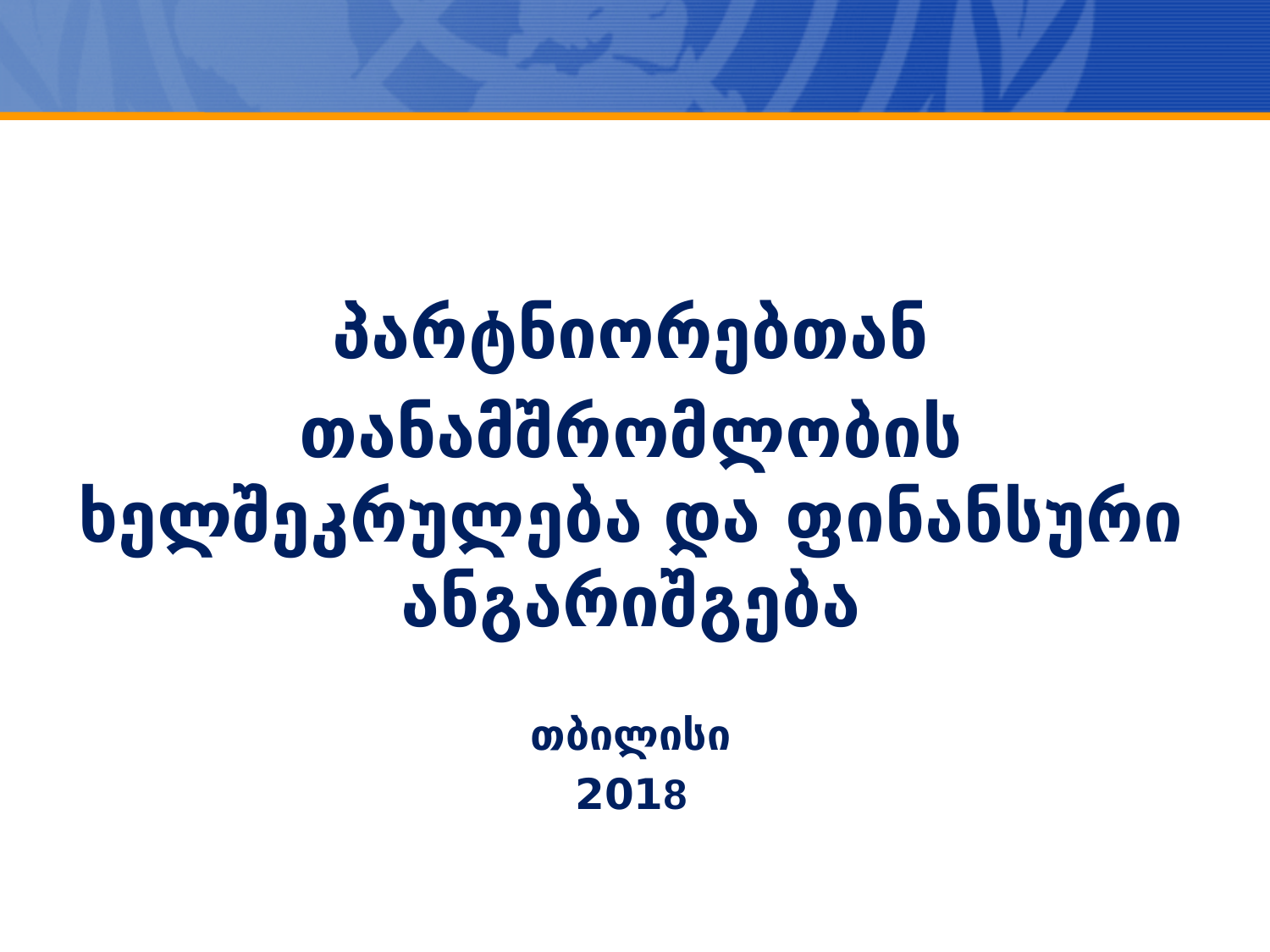

პარტნიორებთან
თანამშრომლობის ხელშეკრულება და ფინანსური ანგარიშგება

თბილისი
2018